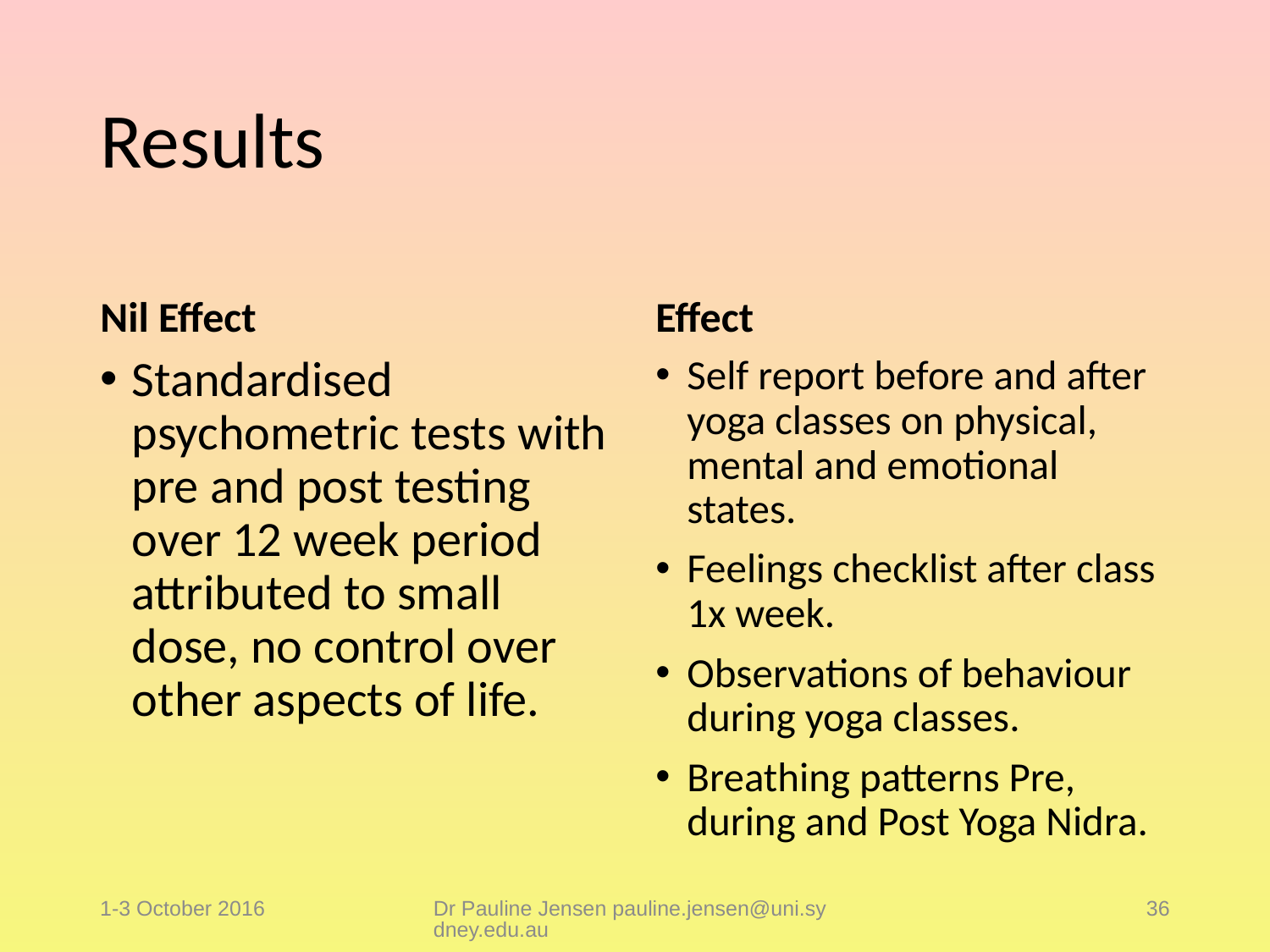

# Results
Nil Effect
Effect
Standardised psychometric tests with pre and post testing over 12 week period attributed to small dose, no control over other aspects of life.

Self report before and after yoga classes on physical, mental and emotional states.
Feelings checklist after class 1x week.
Observations of behaviour during yoga classes.
Breathing patterns Pre, during and Post Yoga Nidra.
1-3 October 2016
Dr Pauline Jensen pauline.jensen@uni.sydney.edu.au
36